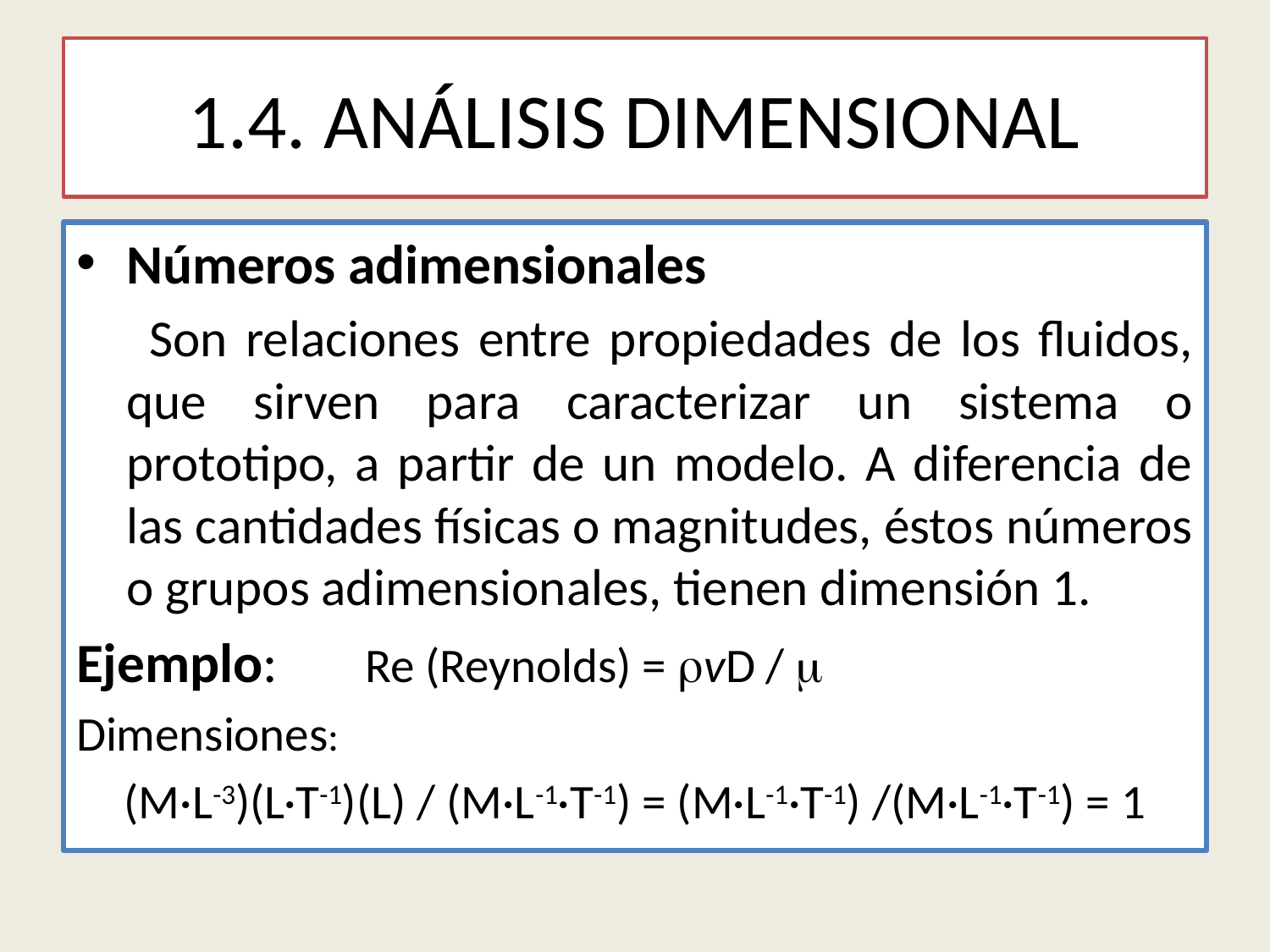

# 1.4. ANÁLISIS DIMENSIONAL
Números adimensionales
    Son relaciones entre propiedades de los fluidos, que sirven para caracterizar un sistema o prototipo, a partir de un modelo. A diferencia de las cantidades físicas o magnitudes, éstos números o grupos adimensionales, tienen dimensión 1.
Ejemplo:       Re (Reynolds) = ρvD / μ
Dimensiones:
(M·L-3)(L·T-1)(L) / (M·L-1·T-1) = (M·L-1·T-1) /(M·L-1·T-1) = 1